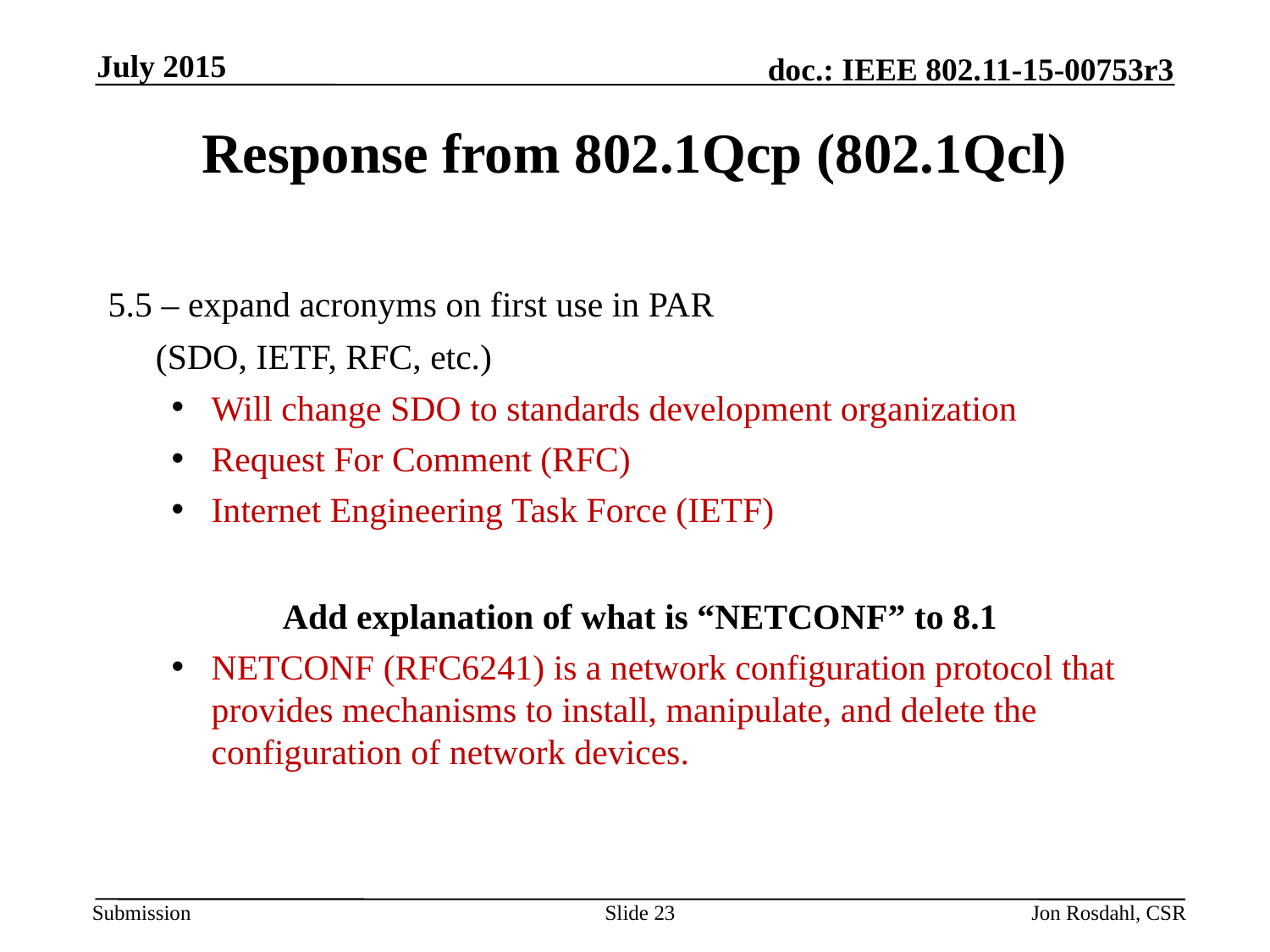

July 2015
# Response from 802.1Qcp (802.1Qcl)
5.5 – expand acronyms on first use in PAR
	(SDO, IETF, RFC, etc.)
Will change SDO to standards development organization
Request For Comment (RFC)
Internet Engineering Task Force (IETF)

		Add explanation of what is “NETCONF” to 8.1
NETCONF (RFC6241) is a network configuration protocol that provides mechanisms to install, manipulate, and delete the configuration of network devices.

Slide 23
Jon Rosdahl, CSR